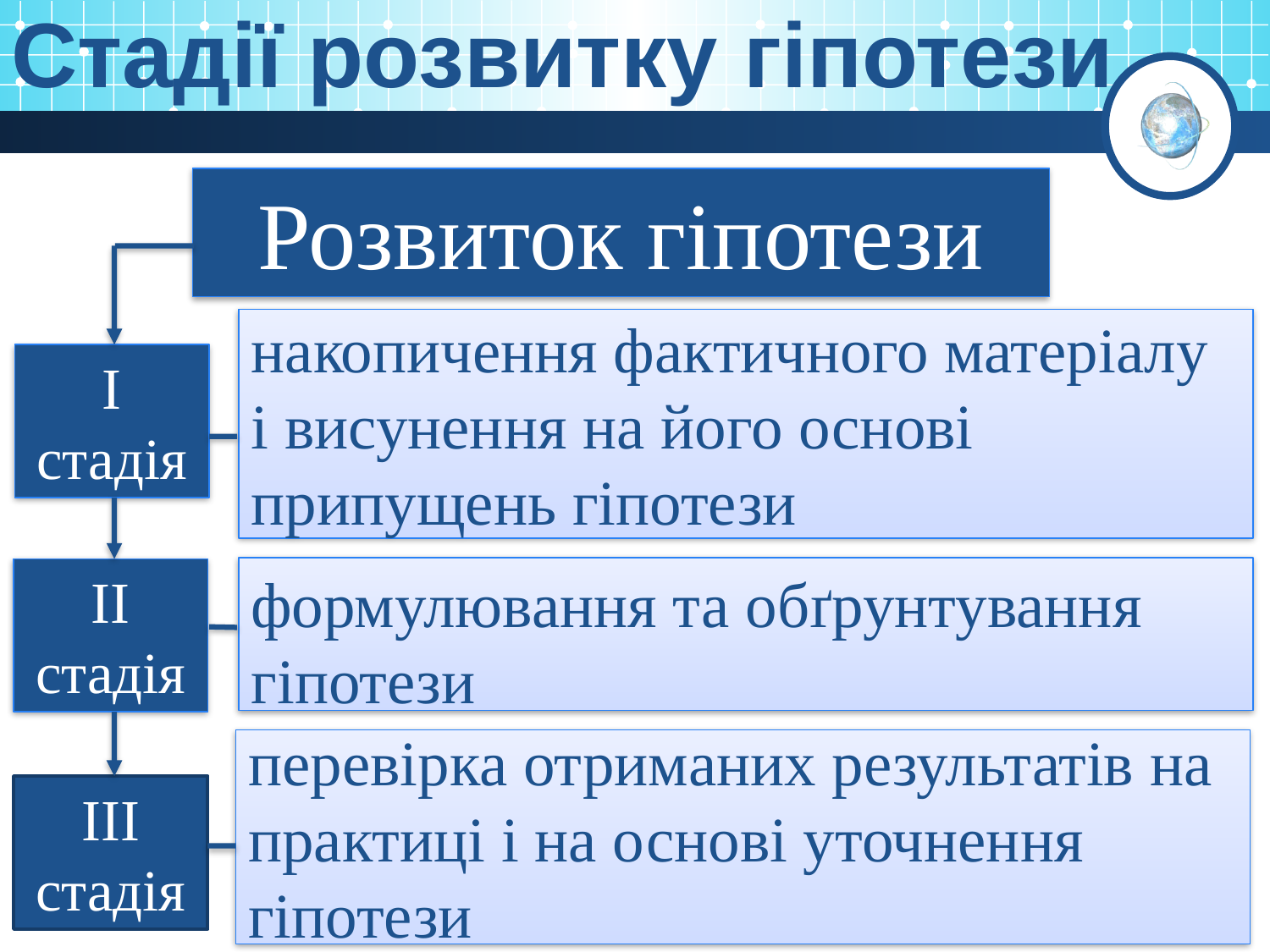

Стадії розвитку гіпотези

Розвиток гіпотези

накопичення фактичного матеріалу і висунення на його основі припущень гіпотези
І стадія

формулювання та обґрунтування гіпотези
ІІ стадія

ІІІ стадія
перевірка отриманих результатів на  практиці і на основі уточнення гіпотези